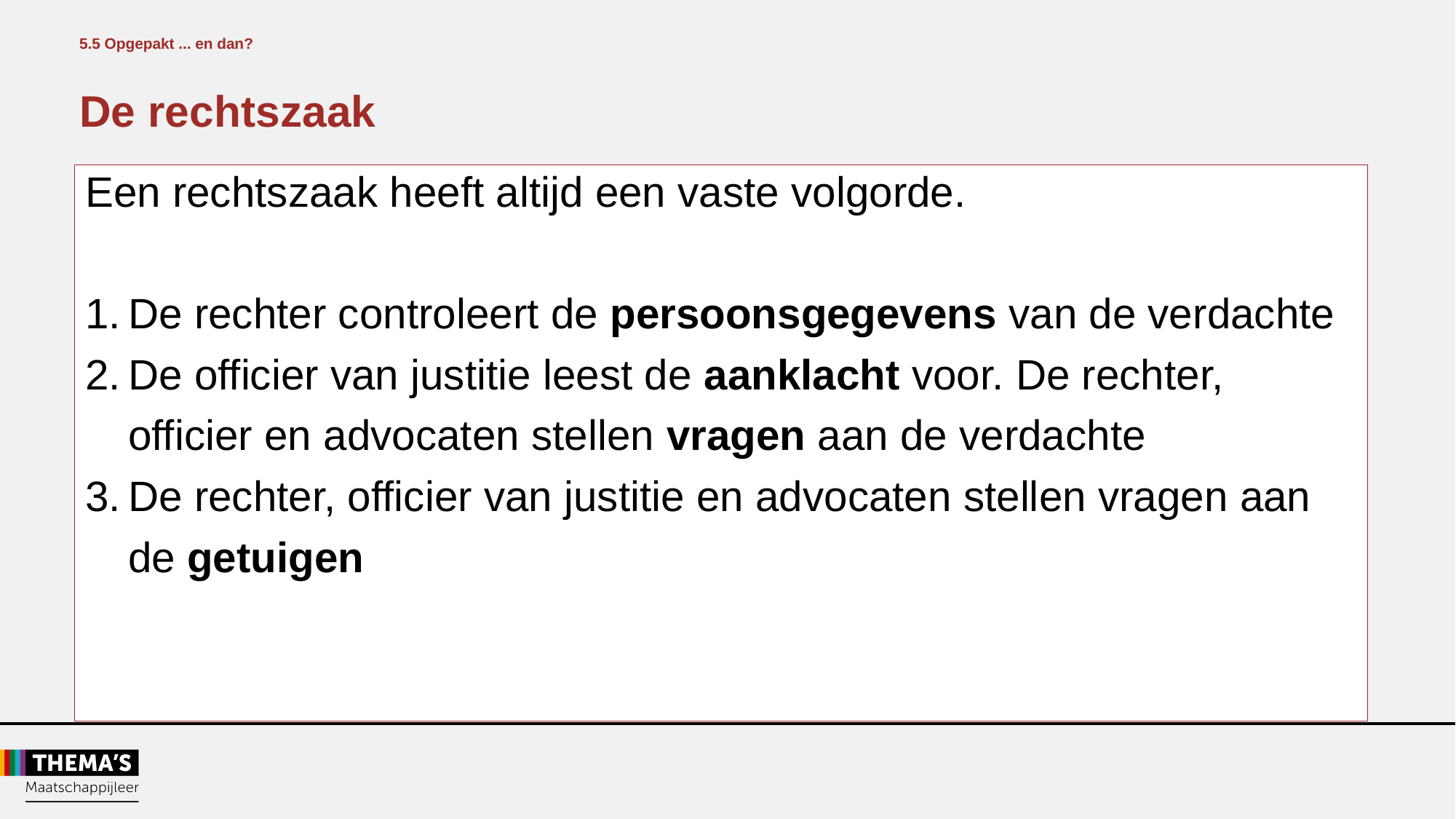

5.5 Opgepakt ... en dan?
De rechtszaak
Een rechtszaak heeft altijd een vaste volgorde.

1.	De rechter controleert de persoonsgegevens van de verdachte
2.	De officier van justitie leest de aanklacht voor. De rechter,
officier en advocaten stellen vragen aan de verdachte
3.	De rechter, officier van justitie en advocaten stellen vragen aan
de getuigen